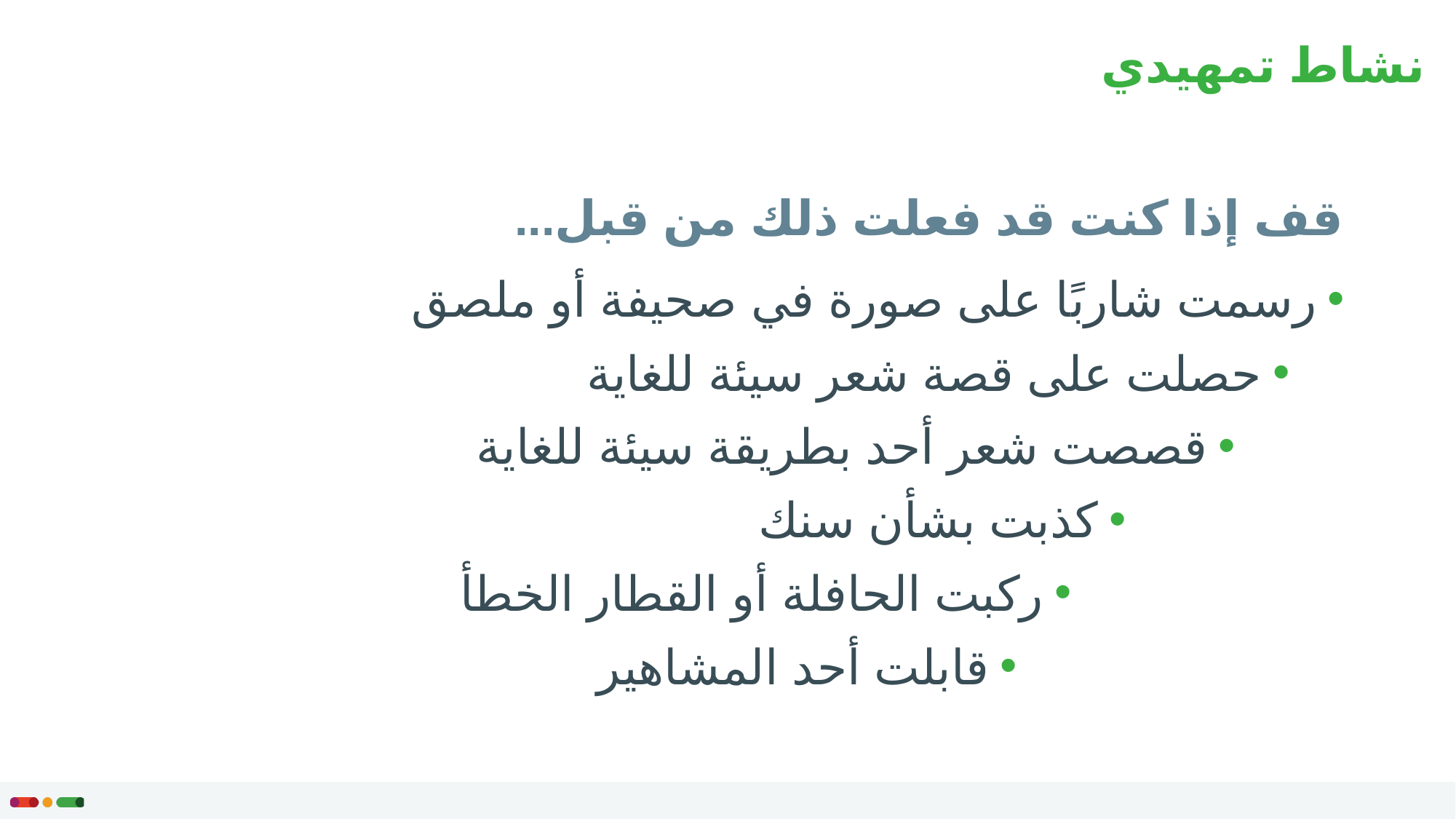

# نشاط تمهيدي
قف إذا كنت قد فعلت ذلك من قبل...
رسمت شاربًا على صورة في صحيفة أو ملصق
حصلت على قصة شعر سيئة للغاية
قصصت شعر أحد بطريقة سيئة للغاية
كذبت بشأن سنك
ركبت الحافلة أو القطار الخطأ
قابلت أحد المشاهير